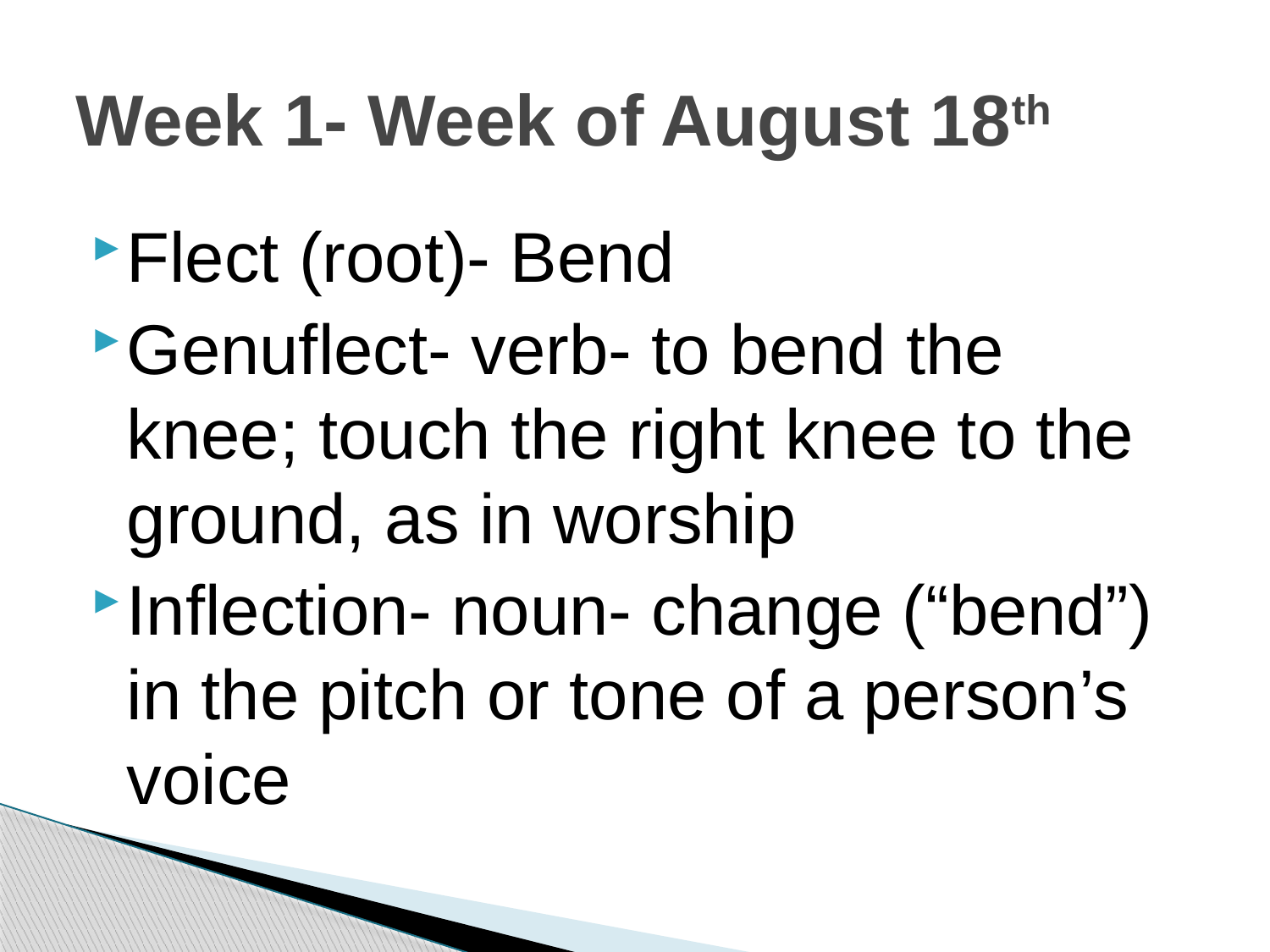

# Week 1- Week of August 18th
Flect (root)- Bend
Genuflect- verb- to bend the knee; touch the right knee to the ground, as in worship
Inflection- noun- change (“bend”) in the pitch or tone of a person’s voice